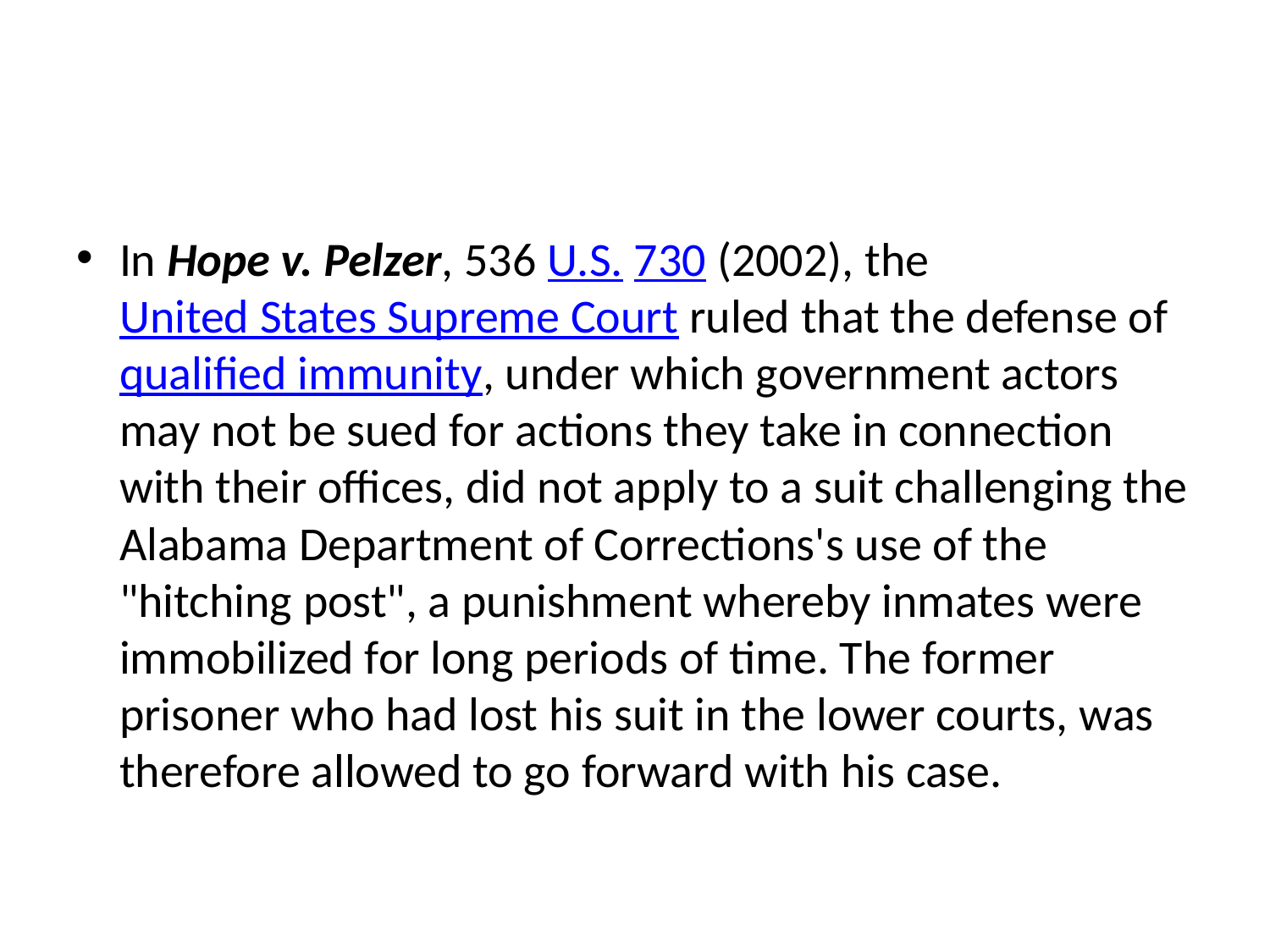

#
In Hope v. Pelzer, 536 U.S. 730 (2002), the United States Supreme Court ruled that the defense of qualified immunity, under which government actors may not be sued for actions they take in connection with their offices, did not apply to a suit challenging the Alabama Department of Corrections's use of the "hitching post", a punishment whereby inmates were immobilized for long periods of time. The former prisoner who had lost his suit in the lower courts, was therefore allowed to go forward with his case.